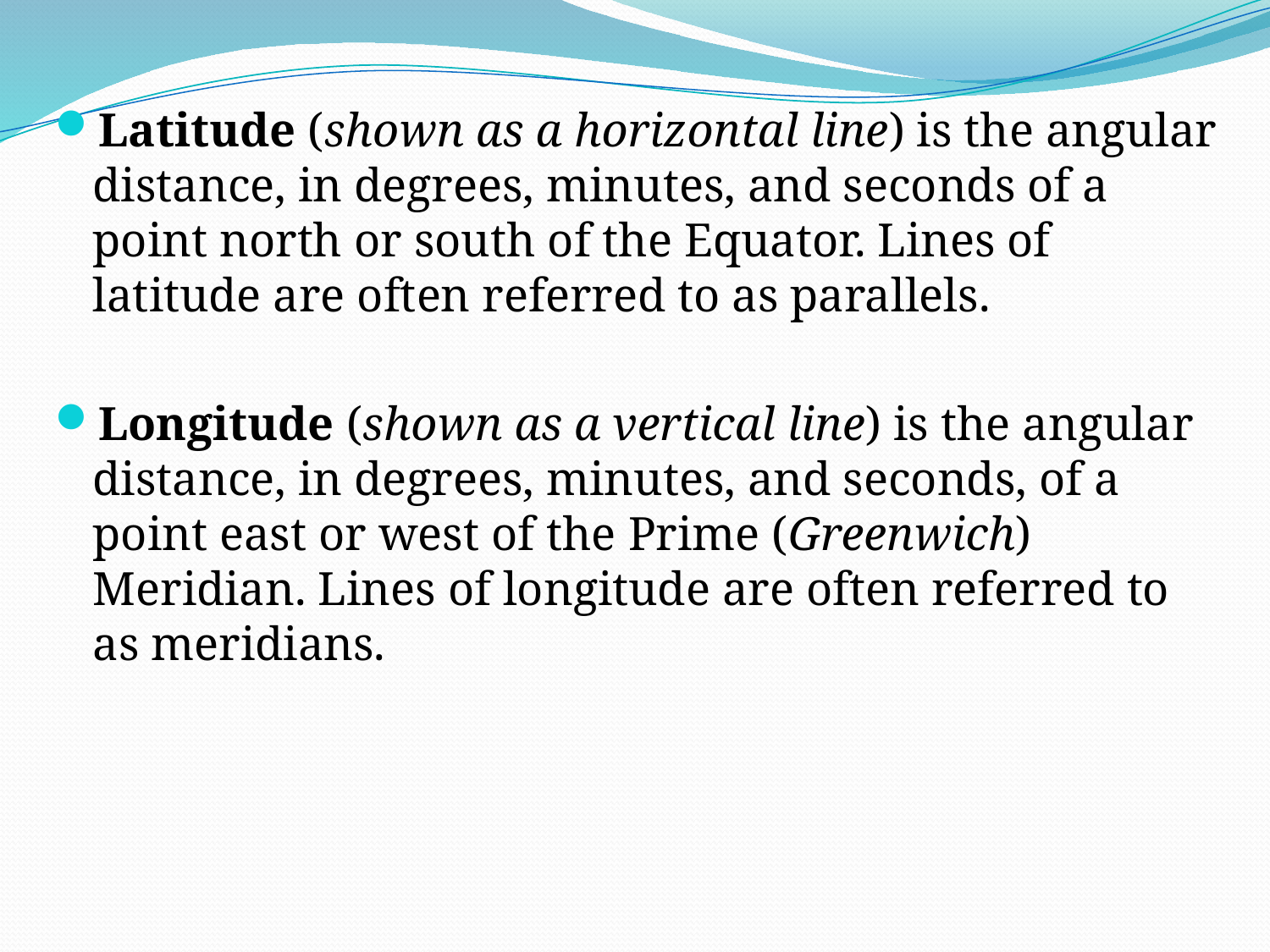

Latitude (shown as a horizontal line) is the angular distance, in degrees, minutes, and seconds of a point north or south of the Equator. Lines of latitude are often referred to as parallels.

Longitude (shown as a vertical line) is the angular distance, in degrees, minutes, and seconds, of a point east or west of the Prime (Greenwich) Meridian. Lines of longitude are often referred to as meridians.